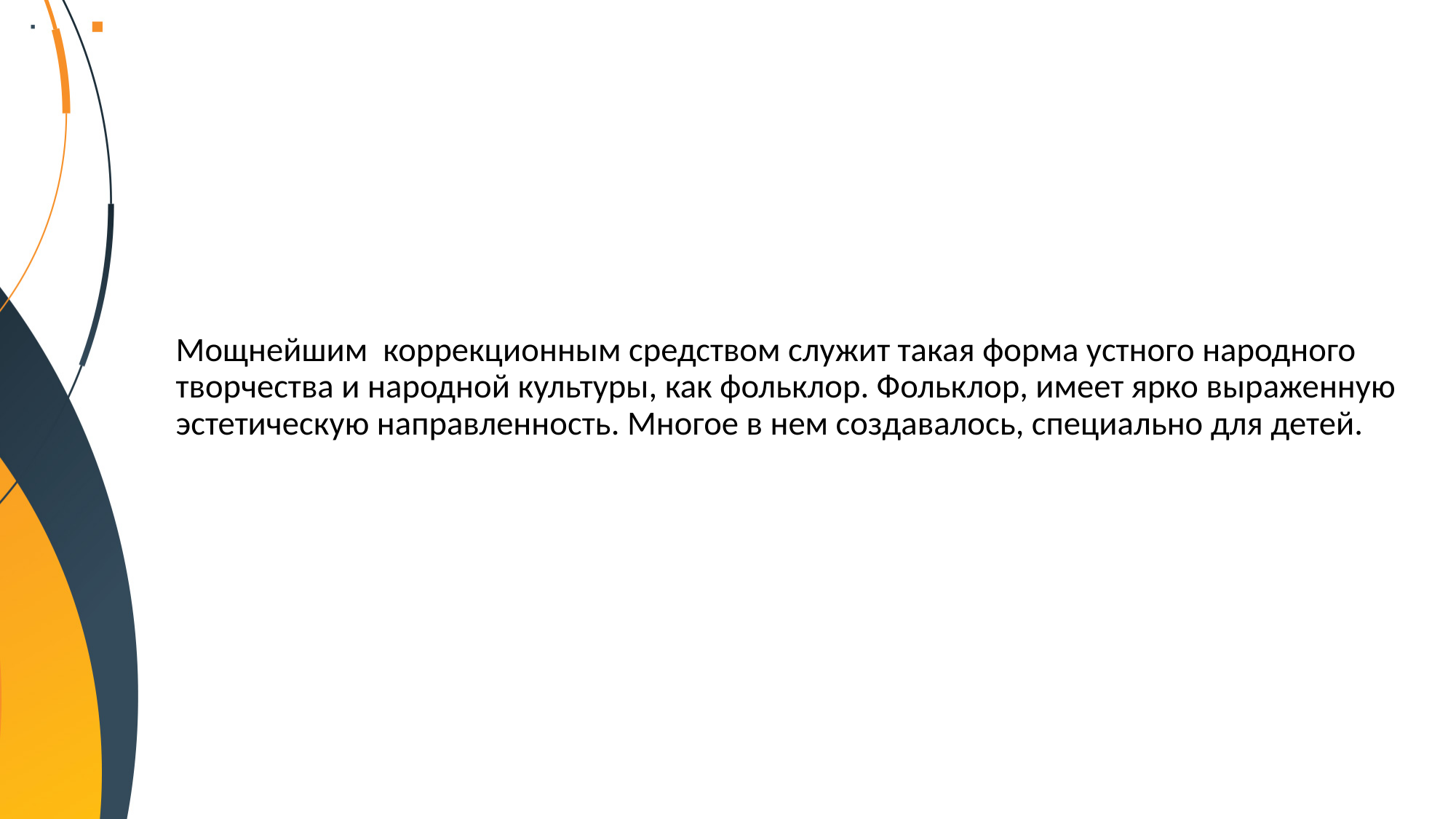

# Мощнейшим  коррекционным средством служит такая форма устного народного творчества и народной культуры, как фольклор. Фольклор, имеет ярко выраженную эстетическую направленность. Многое в нем создавалось, специально для детей.